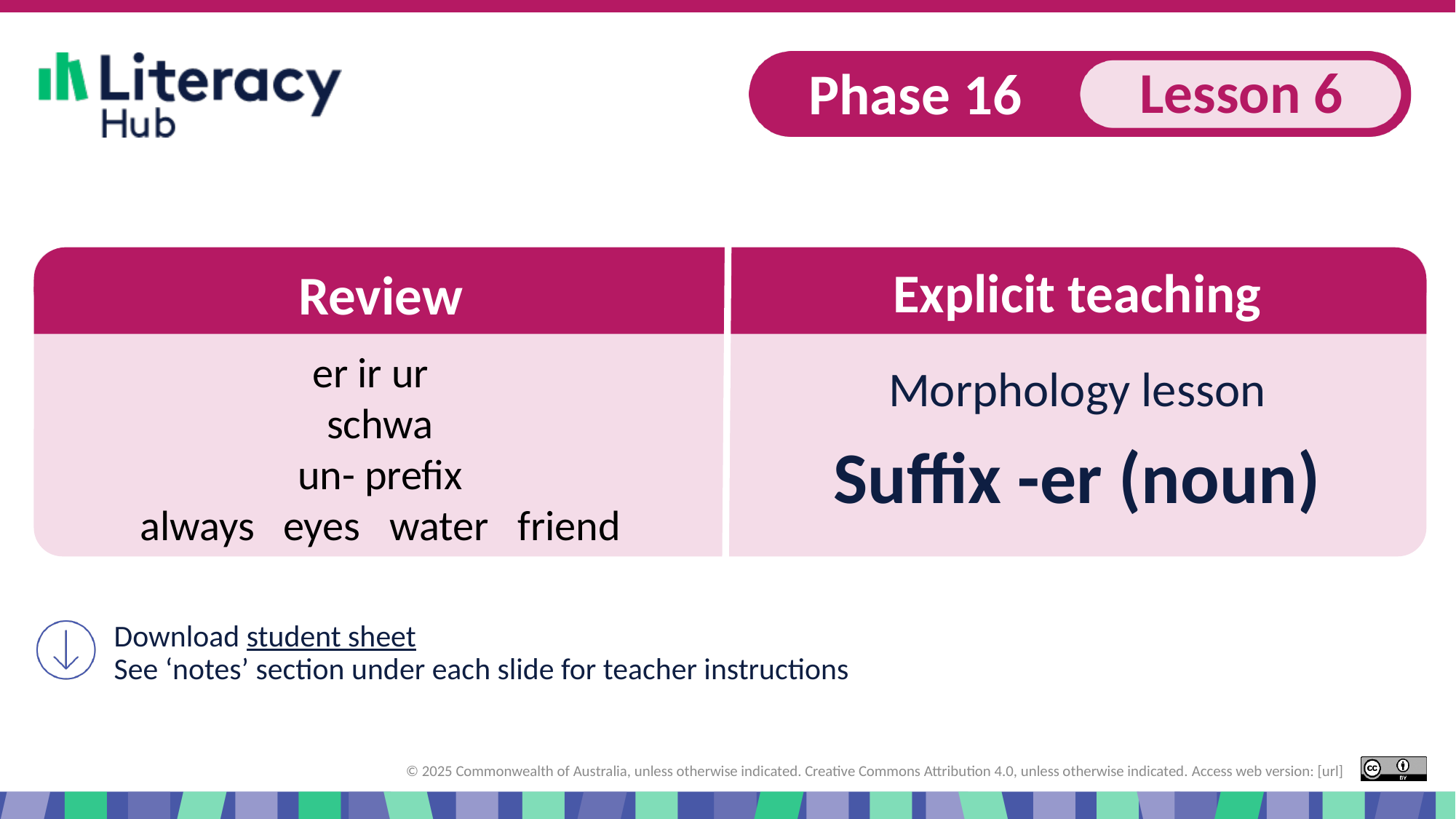

# Explicit teaching
Review
er ir ur
schwa
un- prefix
always   eyes   water   friend
Morphology lesson
Suffix -er (noun)